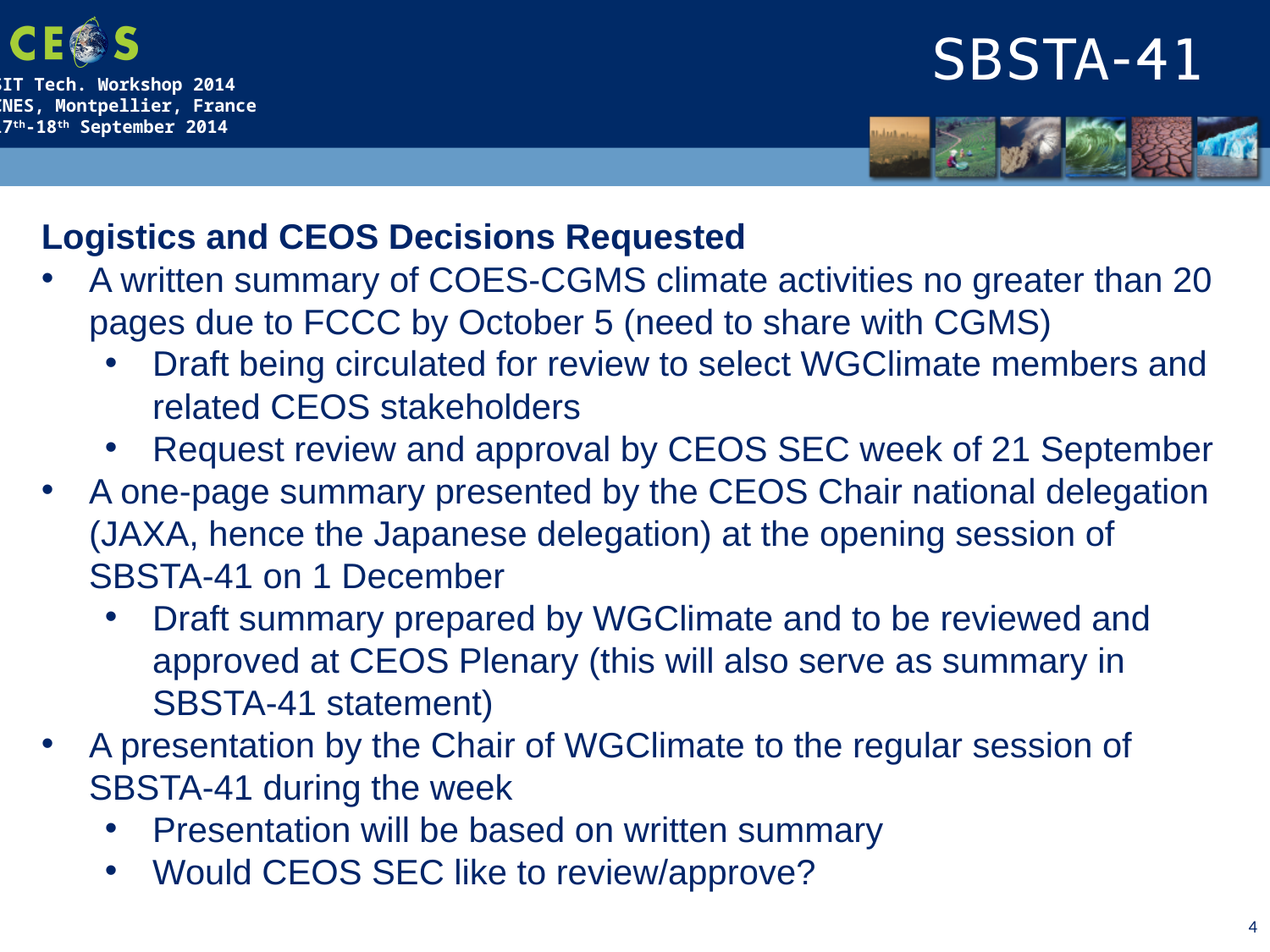

SBSTA-41
Logistics and CEOS Decisions Requested
A written summary of COES-CGMS climate activities no greater than 20 pages due to FCCC by October 5 (need to share with CGMS)
Draft being circulated for review to select WGClimate members and related CEOS stakeholders
Request review and approval by CEOS SEC week of 21 September
A one-page summary presented by the CEOS Chair national delegation (JAXA, hence the Japanese delegation) at the opening session of SBSTA-41 on 1 December
Draft summary prepared by WGClimate and to be reviewed and approved at CEOS Plenary (this will also serve as summary in SBSTA-41 statement)
A presentation by the Chair of WGClimate to the regular session of SBSTA-41 during the week
Presentation will be based on written summary
Would CEOS SEC like to review/approve?
4